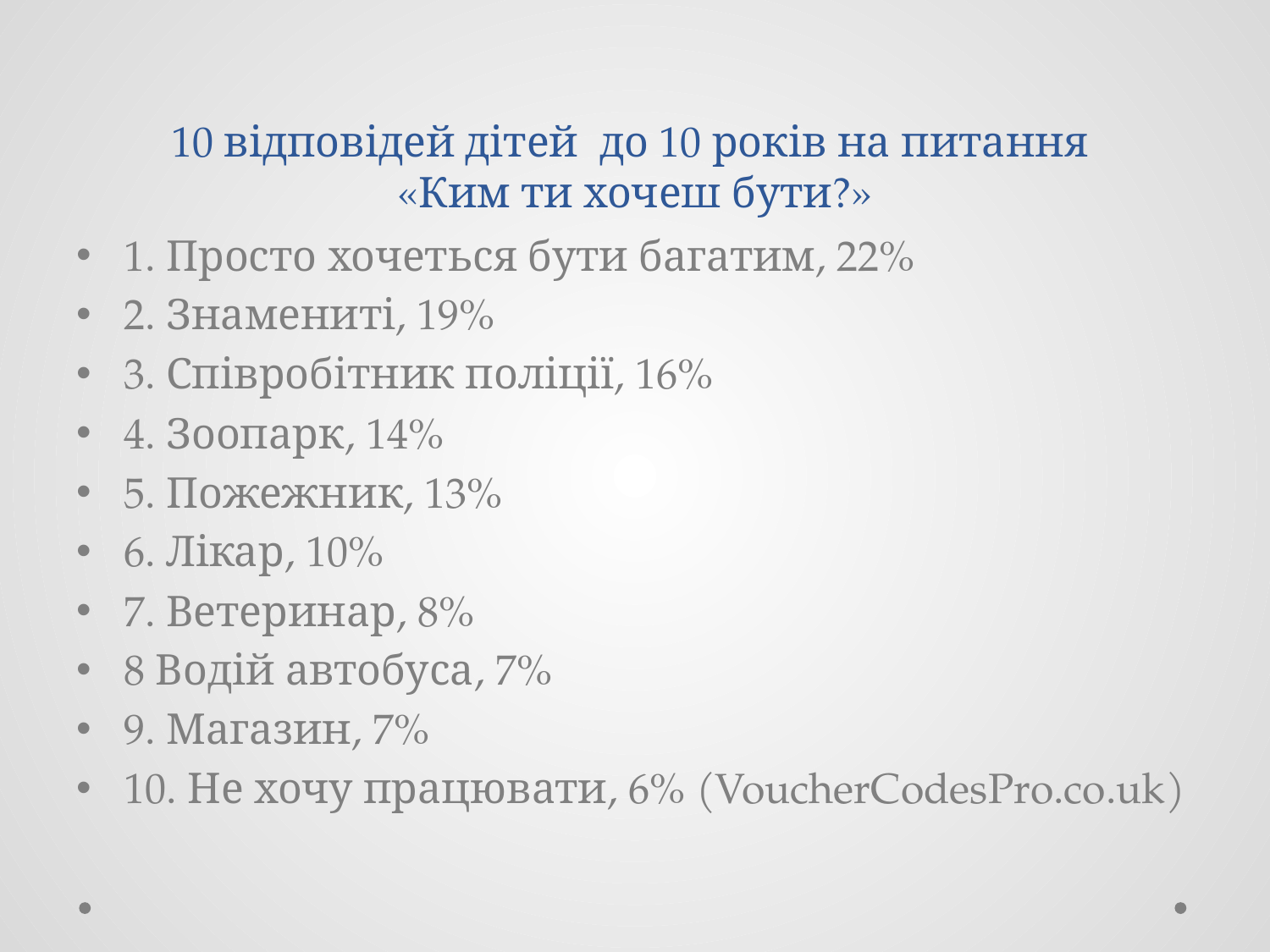

# 10 відповідей дітей  до 10 років на питання «Ким ти хочеш бути?»
1. Просто хочеться бути багатим, 22%
2. Знамениті, 19%
3. Співробітник поліції, 16%
4. Зоопарк, 14%
5. Пожежник, 13%
6. Лікар, 10%
7. Ветеринар, 8%
8 Водій автобуса, 7%
9. Магазин, 7%
10. Не хочу працювати, 6% (VoucherCodesPro.co.uk)